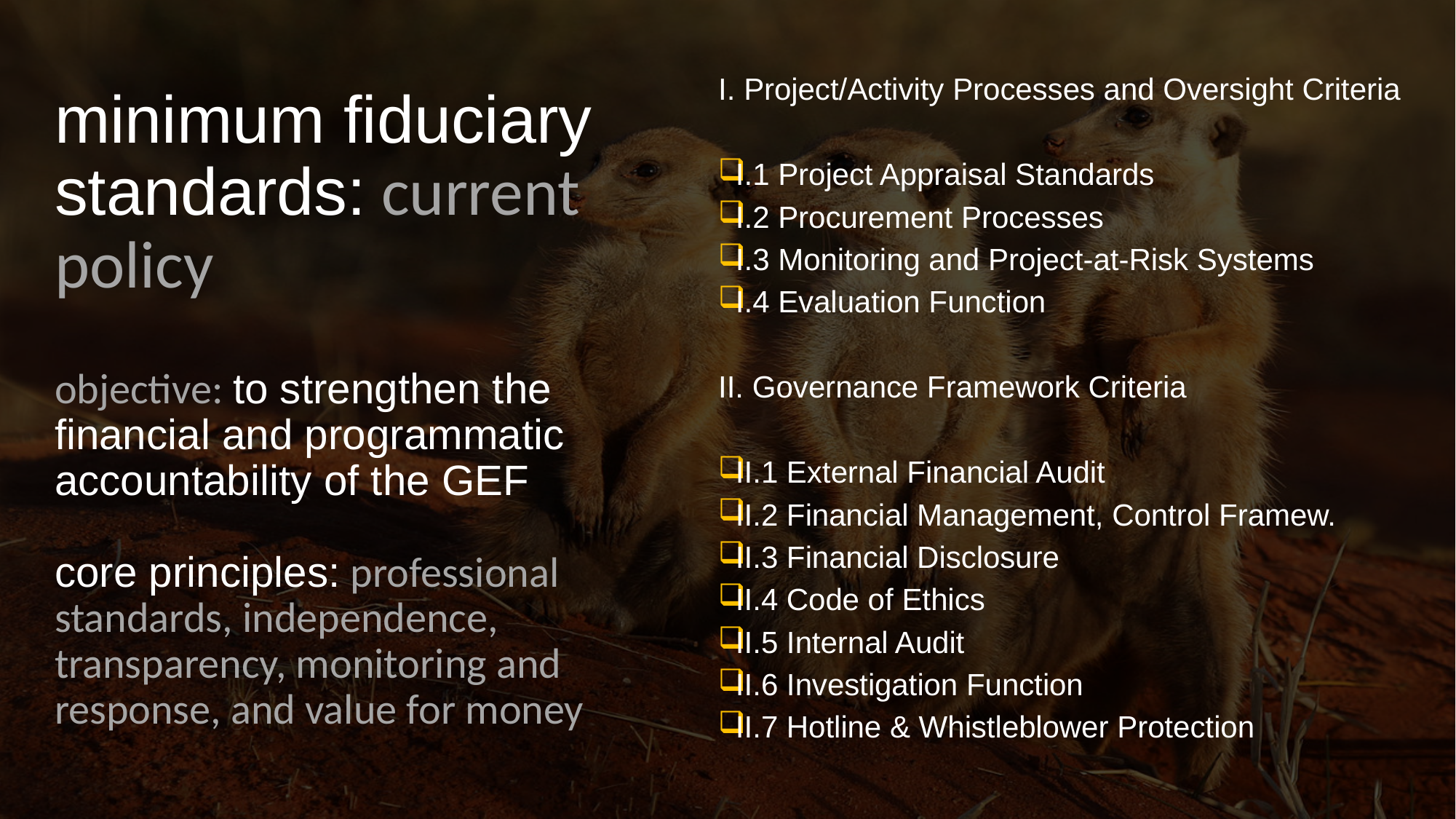

# minimum fiduciary standards: current policy objective: to strengthen the financial and programmatic accountability of the GEF core principles: professional standards, independence, transparency, monitoring and response, and value for money
I. Project/Activity Processes and Oversight Criteria

I.1 Project Appraisal Standards
I.2 Procurement Processes
I.3 Monitoring and Project-at-Risk Systems
I.4 Evaluation Function

II. Governance Framework Criteria

II.1 External Financial Audit
II.2 Financial Management, Control Framew.
II.3 Financial Disclosure
II.4 Code of Ethics
II.5 Internal Audit
II.6 Investigation Function
II.7 Hotline & Whistleblower Protection